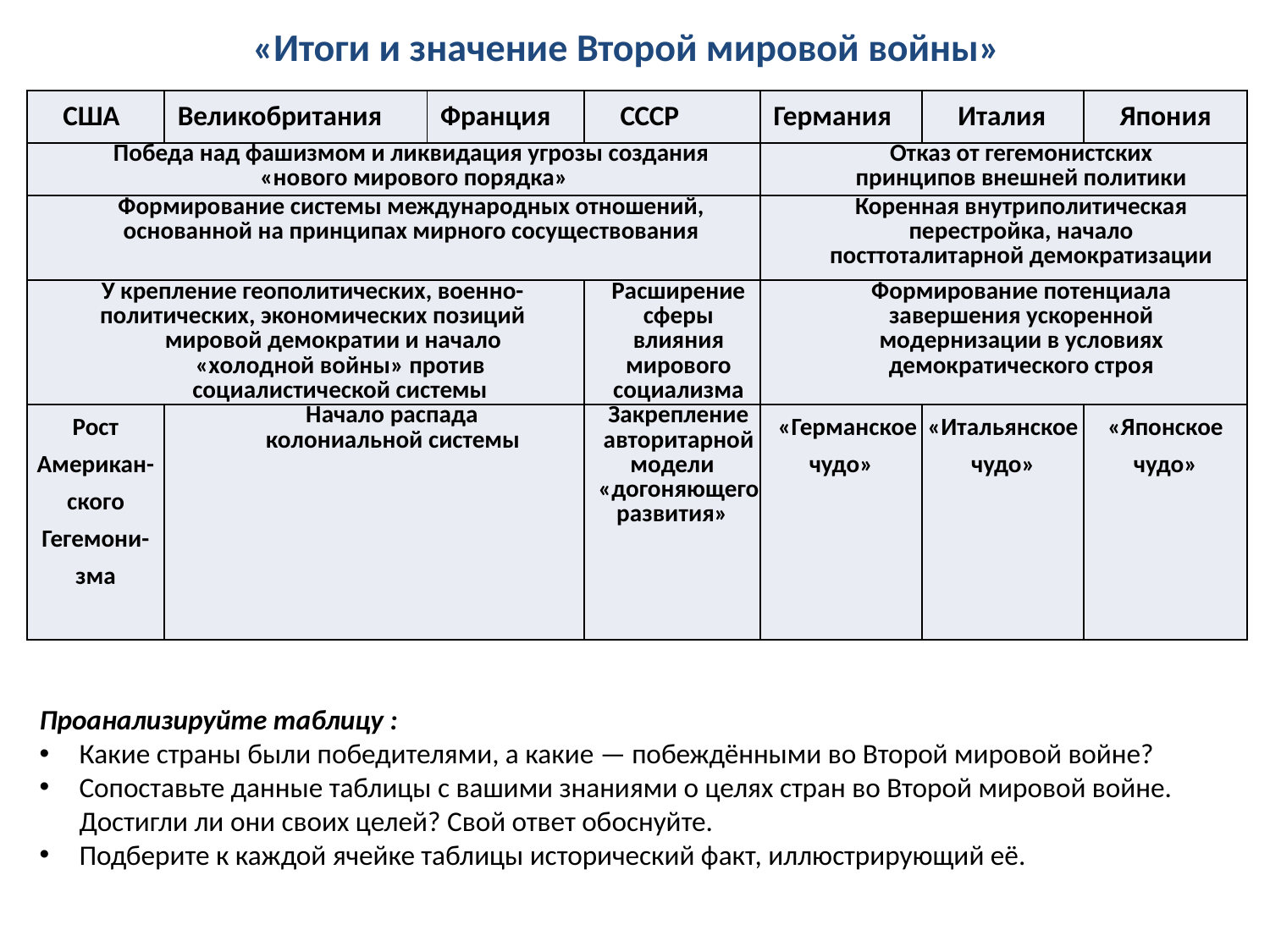

# «Итоги и значение Второй мировой войны»
| США | Великобритания | Франция | СССР | Германия | Италия | Япония |
| --- | --- | --- | --- | --- | --- | --- |
| Победа над фашизмом и ликвидация угрозы создания  «нового мирового порядка» |  |  |  | Отказ от гегемонистских принципов внешней политики |  |  |
| Формирование системы международных отношений, основанной на принципах мирного сосуществования |  |  |  | Коренная внутриполитическая перестройка, начало посттоталитарной демократизации |  |  |
| У крепление геополитических, военно- политических, экономических позиций мировой демократии и начало «холодной войны» против социалистической системы |  |  | Расширение сферы влияния мирового социализма | Формирование потенциала завершения ускоренной модернизации в условиях демократического строя |  |  |
| Рост Американ-ского Гегемони-зма | Начало распада колониальной системы |  | Закрепление авторитарной модели «догоняющего развития» | «Германское чудо» | «Итальянское чудо» | «Японское чудо» |
Проанализируйте таблицу :
Какие страны были победителями, а какие — побеждёнными во Второй мировой войне?
Сопоставьте данные таблицы с вашими знаниями о целях стран во Второй мировой войне. Достигли ли они своих целей? Свой ответ обоснуйте.
Подберите к каждой ячейке таблицы исторический факт, иллюстрирующий её.